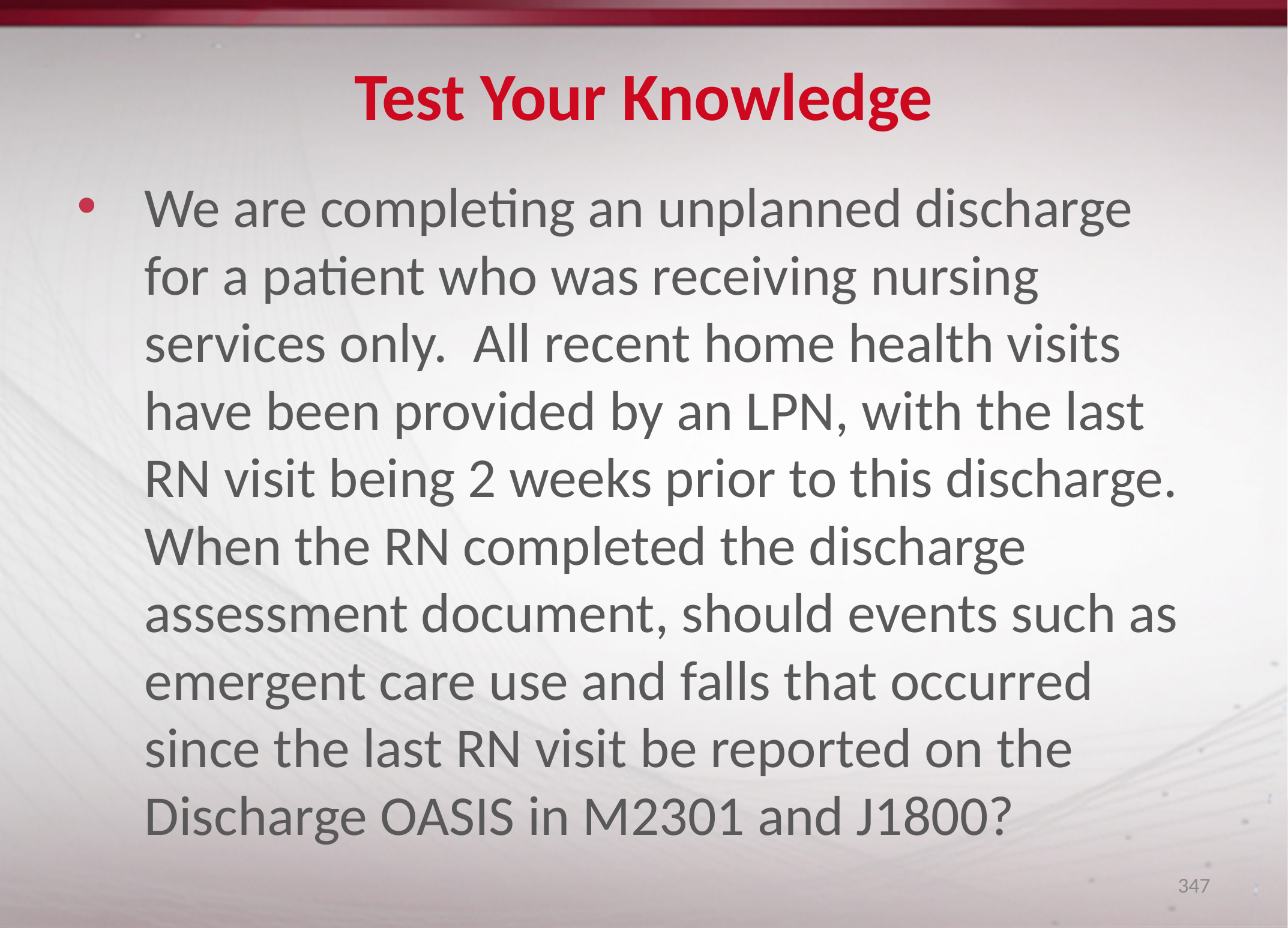

# Test Your Knowledge
We are completing an unplanned discharge for a patient who was receiving nursing services only.  All recent home health visits have been provided by an LPN, with the last RN visit being 2 weeks prior to this discharge.  When the RN completed the discharge assessment document, should events such as emergent care use and falls that occurred since the last RN visit be reported on the Discharge OASIS in M2301 and J1800?
347